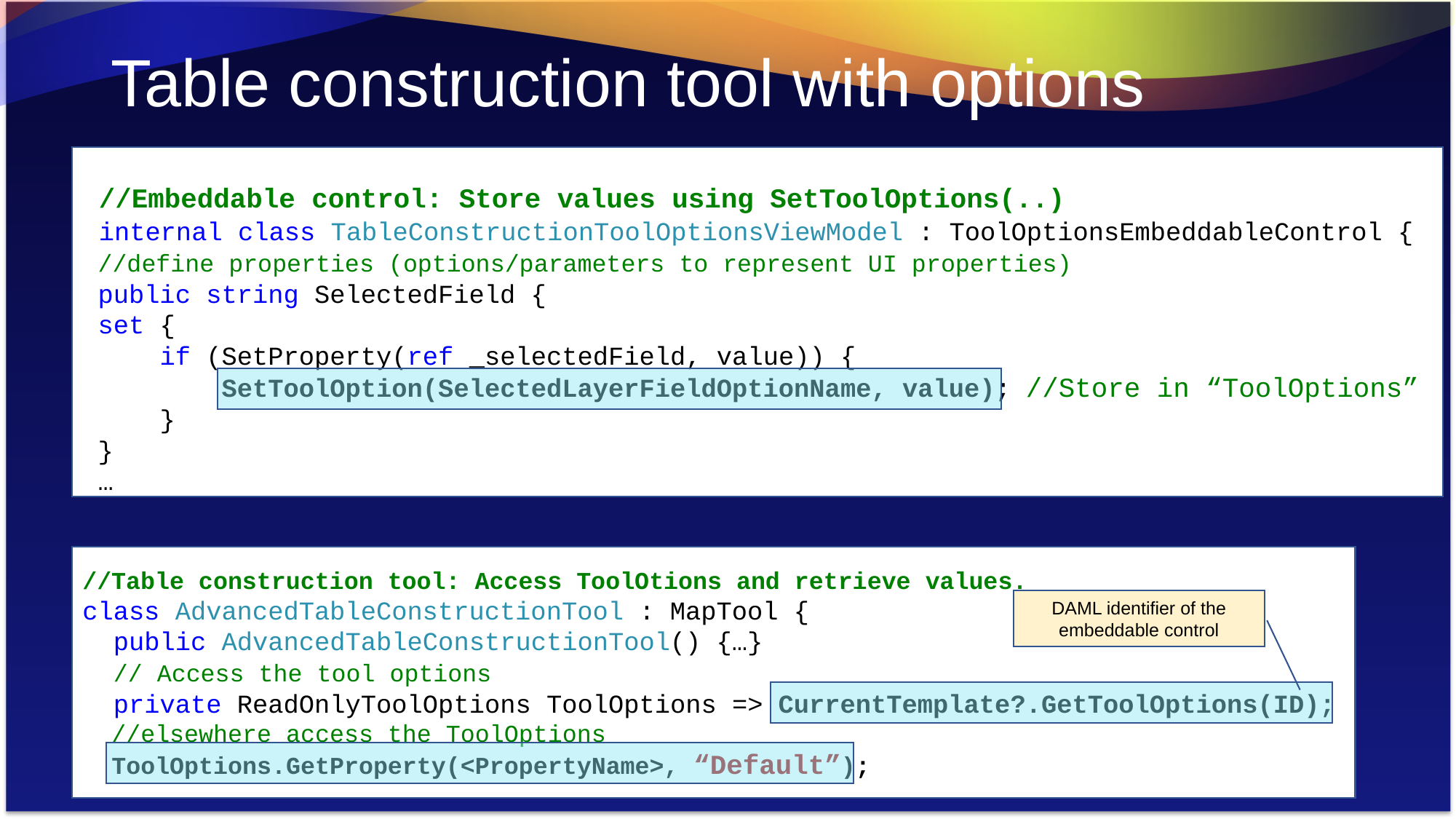

# Table construction tool with options

 //Embeddable control: Store values using SetToolOptions(..)
 internal class TableConstructionToolOptionsViewModel : ToolOptionsEmbeddableControl {
 //define properties (options/parameters to represent UI properties)
 public string SelectedField {
 set {
     if (SetProperty(ref _selectedField, value)) {
         SetToolOption(SelectedLayerFieldOptionName, value); //Store in “ToolOptions”
     }
 }
 …

//Table construction tool: Access ToolOtions and retrieve values.
class AdvancedTableConstructionTool : MapTool {
  public AdvancedTableConstructionTool() {…}
  // Access the tool options
  private ReadOnlyToolOptions ToolOptions => CurrentTemplate?.GetToolOptions(ID);
  //elsewhere access the ToolOptions
  ToolOptions.GetProperty(<PropertyName>, “Default”);
DAML identifier of the embeddable control